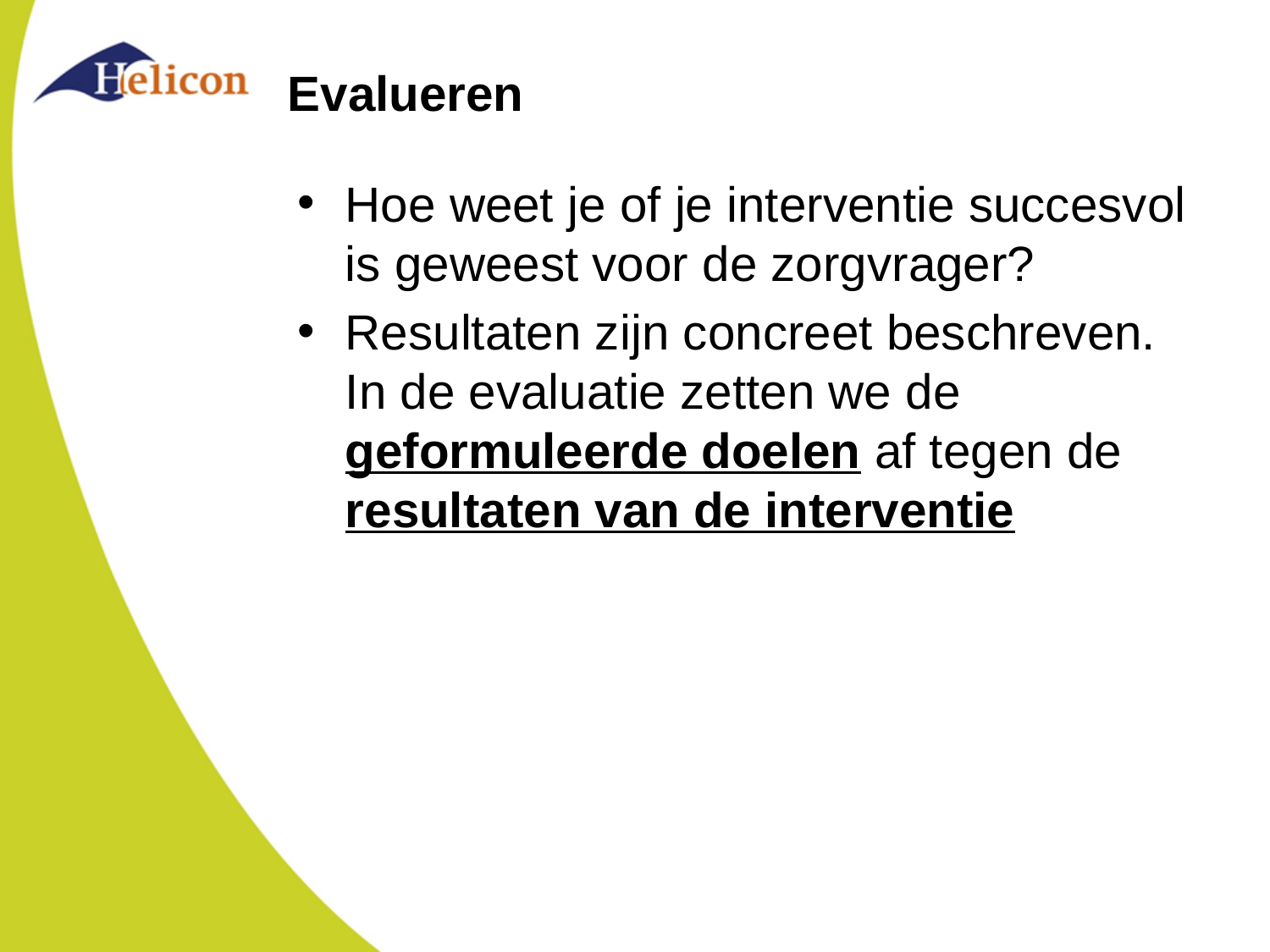

# Evalueren
Hoe weet je of je interventie succesvol is geweest voor de zorgvrager?
Resultaten zijn concreet beschreven. In de evaluatie zetten we de geformuleerde doelen af tegen de resultaten van de interventie